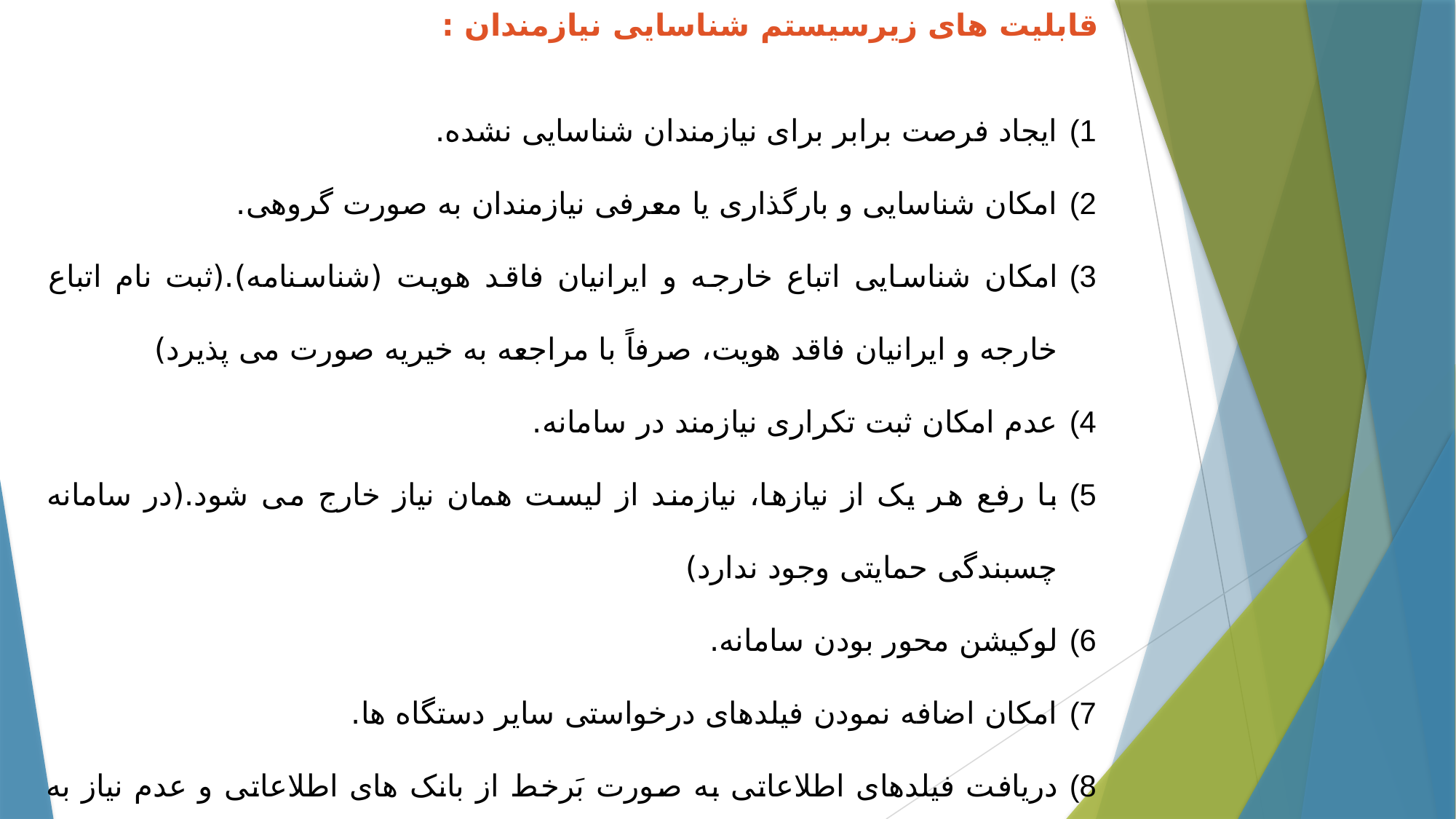

قابلیت های زیرسیستم شناسایی نیازمندان :

ایجاد فرصت برابر برای نیازمندان شناسایی نشده.
امکان شناسایی و بارگذاری یا معرفی نیازمندان به صورت گروهی.
امکان شناسایی اتباع خارجه و ایرانیان فاقد هویت (شناسنامه).(ثبت نام اتباع خارجه و ایرانیان فاقد هویت، صرفاً با مراجعه به خیریه صورت می پذیرد)
عدم امکان ثبت تکراری نیازمند در سامانه.
با رفع هر یک از نیازها، نیازمند از لیست همان نیاز خارج می شود.(در سامانه چسبندگی حمایتی وجود ندارد)
لوکیشن محور بودن سامانه.
امکان اضافه نمودن فیلدهای درخواستی سایر دستگاه ها.
دریافت فیلدهای اطلاعاتی به صورت بَرخط از بانک های اطلاعاتی و عدم نیاز به تکمیل آن توسط نیازمند.
نقش نیازمند در تعیین سرویس های نیاز حیاتی و توانمندساز و اولویت دهی آن.